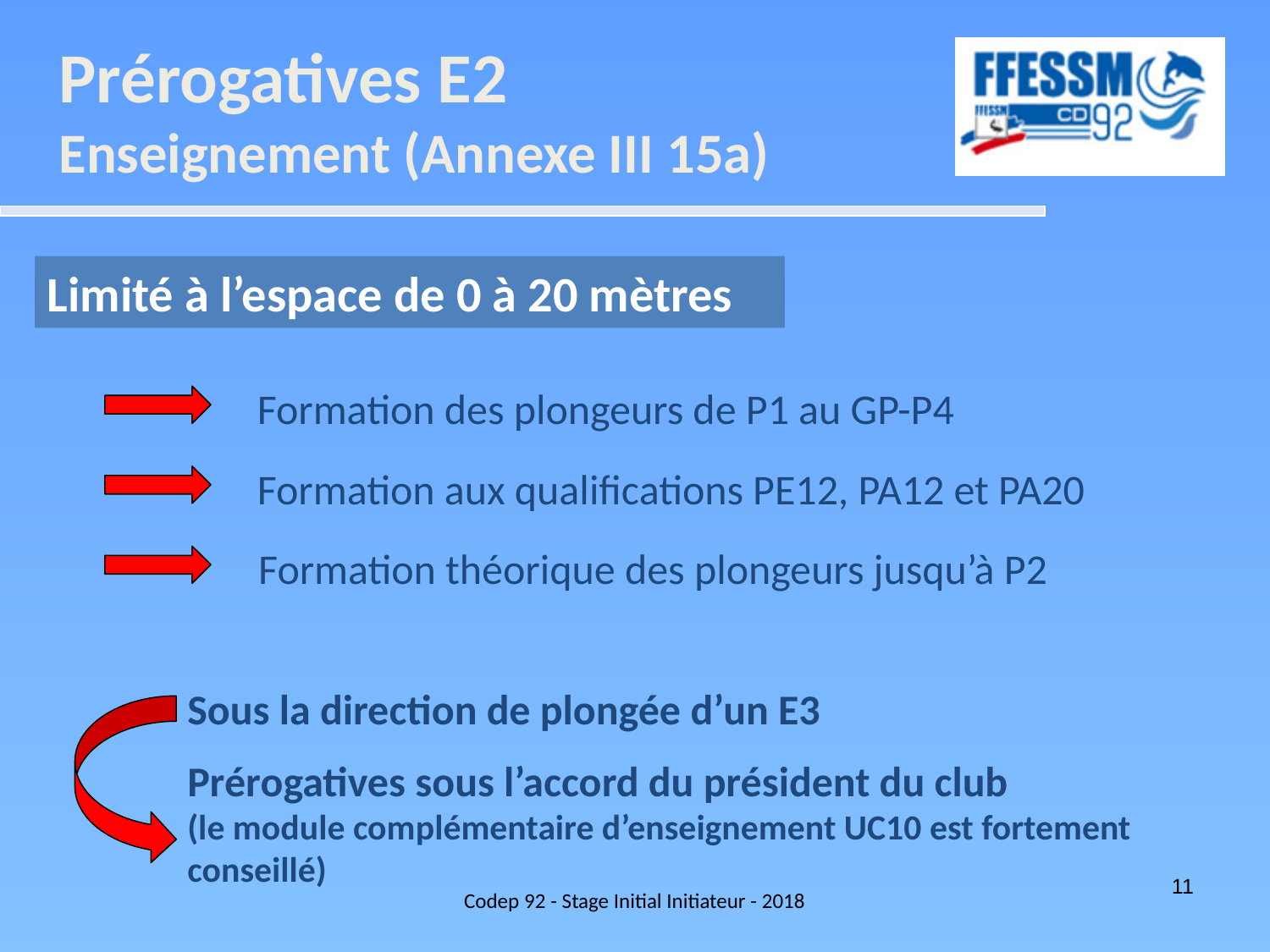

Prérogatives E2
Enseignement (Annexe III 15a)
Limité à l’espace de 0 à 20 mètres
Formation des plongeurs de P1 au GP-P4

Formation aux qualifications PE12, PA12 et PA20

Formation théorique des plongeurs jusqu’à P2

Sous la direction de plongée d’un E3
Prérogatives sous l’accord du président du club
(le module complémentaire d’enseignement UC10 est fortement conseillé)

Codep 92 - Stage Initial Initiateur - 2018
11